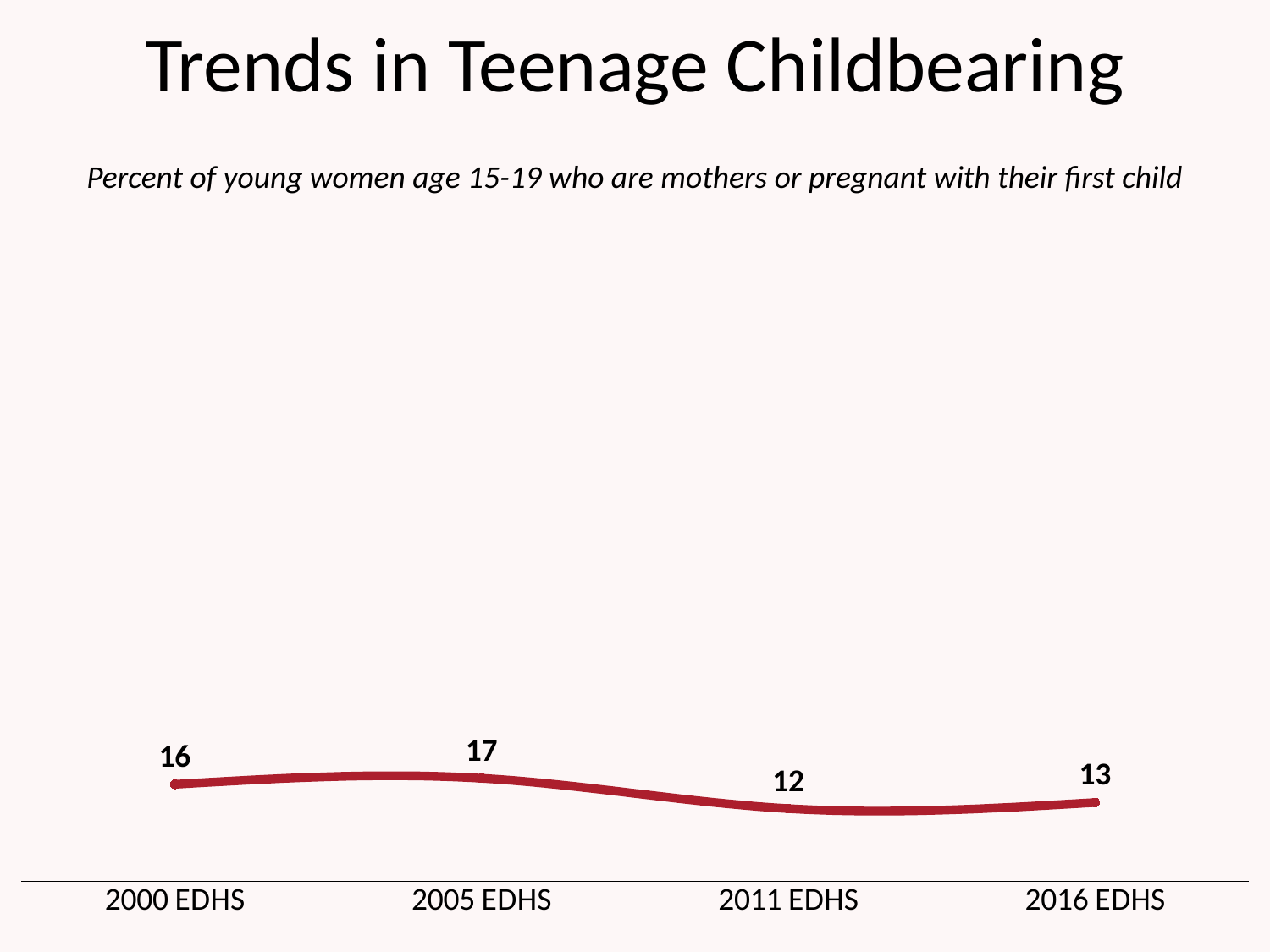

# Trends in Teenage Childbearing
Percent of young women age 15-19 who are mothers or pregnant with their first child

### Chart

| Category | Series 1 |
|---|---|
| 2000 EDHS | 16.0 |
| 2005 EDHS | 17.0 |
| 2011 EDHS | 12.0 |
| 2016 EDHS | 13.0 |